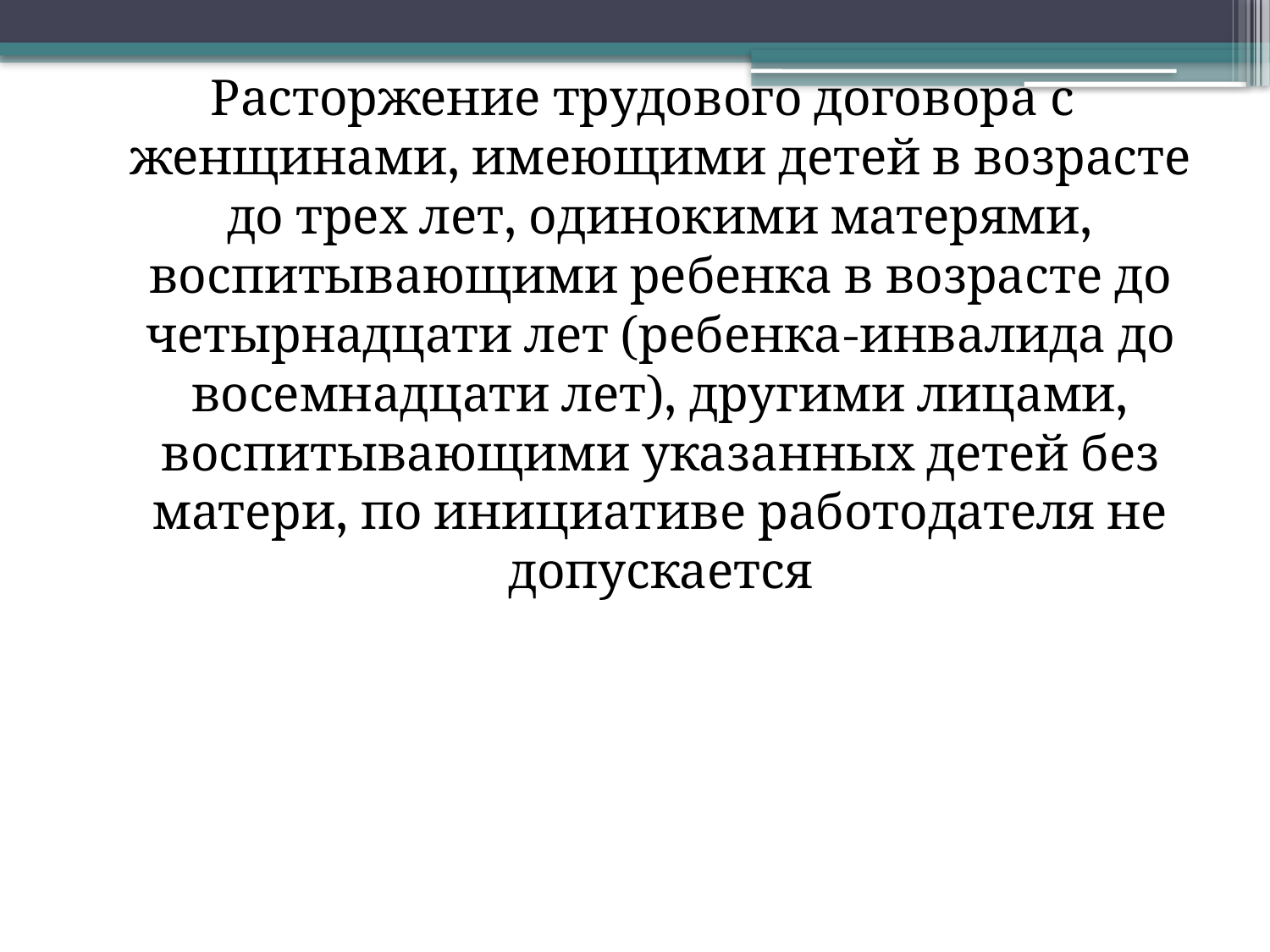

Расторжение трудового договора с женщинами, имеющими детей в возрасте до трех лет, одинокими матерями, воспитывающими ребенка в возрасте до четырнадцати лет (ребенка-инвалида до восемнадцати лет), другими лицами, воспитывающими указанных детей без матери, по инициативе работодателя не допускается